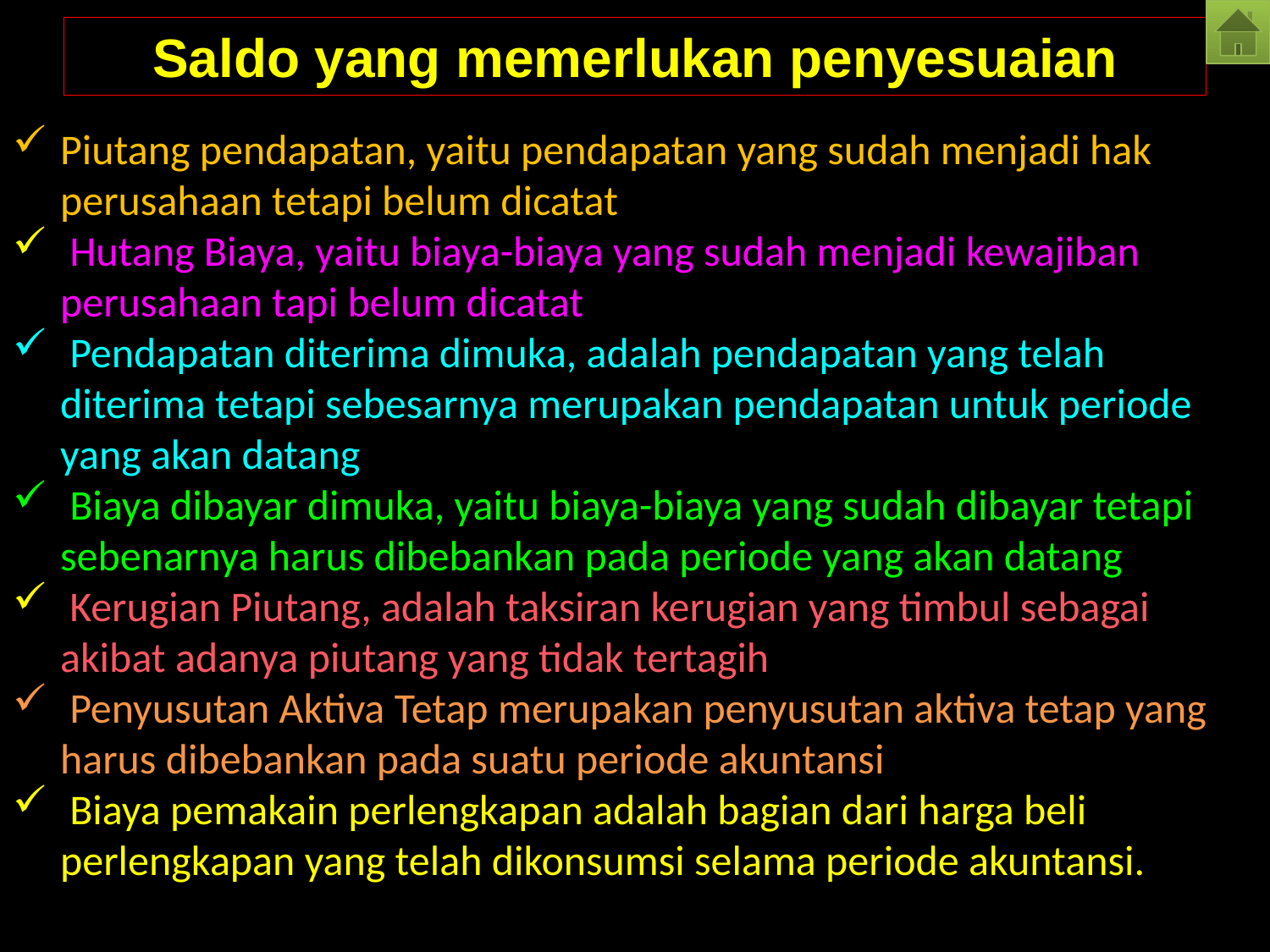

# Saldo yang memerlukan penyesuaian
Piutang pendapatan, yaitu pendapatan yang sudah menjadi hak perusahaan tetapi belum dicatat
 Hutang Biaya, yaitu biaya-biaya yang sudah menjadi kewajiban perusahaan tapi belum dicatat
 Pendapatan diterima dimuka, adalah pendapatan yang telah diterima tetapi sebesarnya merupakan pendapatan untuk periode yang akan datang
 Biaya dibayar dimuka, yaitu biaya-biaya yang sudah dibayar tetapi sebenarnya harus dibebankan pada periode yang akan datang
 Kerugian Piutang, adalah taksiran kerugian yang timbul sebagai akibat adanya piutang yang tidak tertagih
 Penyusutan Aktiva Tetap merupakan penyusutan aktiva tetap yang harus dibebankan pada suatu periode akuntansi
 Biaya pemakain perlengkapan adalah bagian dari harga beli perlengkapan yang telah dikonsumsi selama periode akuntansi.